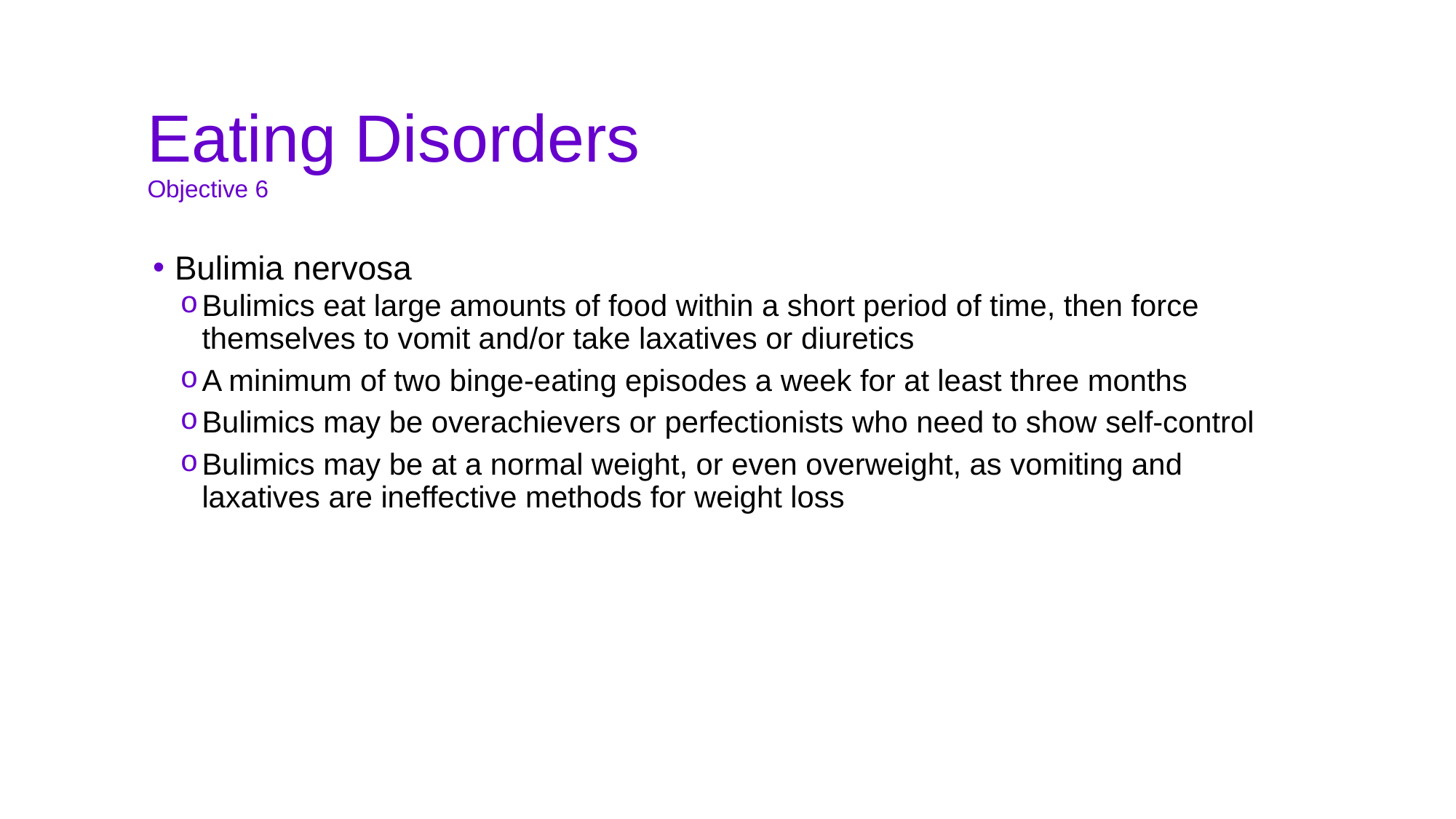

# Eating Disorders Objective 6
Bulimia nervosa
Bulimics eat large amounts of food within a short period of time, then force themselves to vomit and/or take laxatives or diuretics
A minimum of two binge-eating episodes a week for at least three months
Bulimics may be overachievers or perfectionists who need to show self-control
Bulimics may be at a normal weight, or even overweight, as vomiting and laxatives are ineffective methods for weight loss